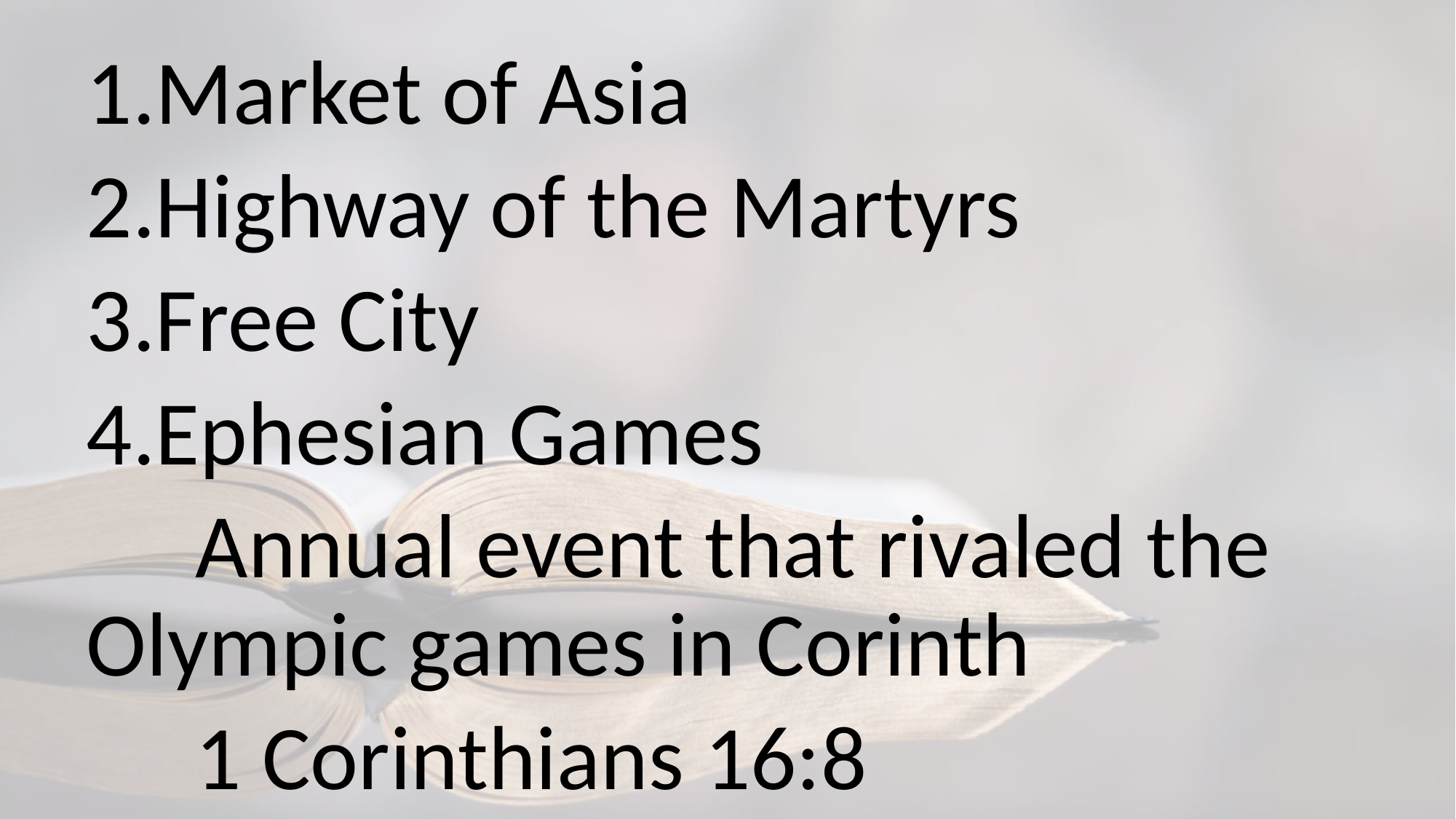

Market of Asia
Highway of the Martyrs
Free City
Ephesian Games
	Annual event that rivaled the Olympic games in Corinth
	1 Corinthians 16:8